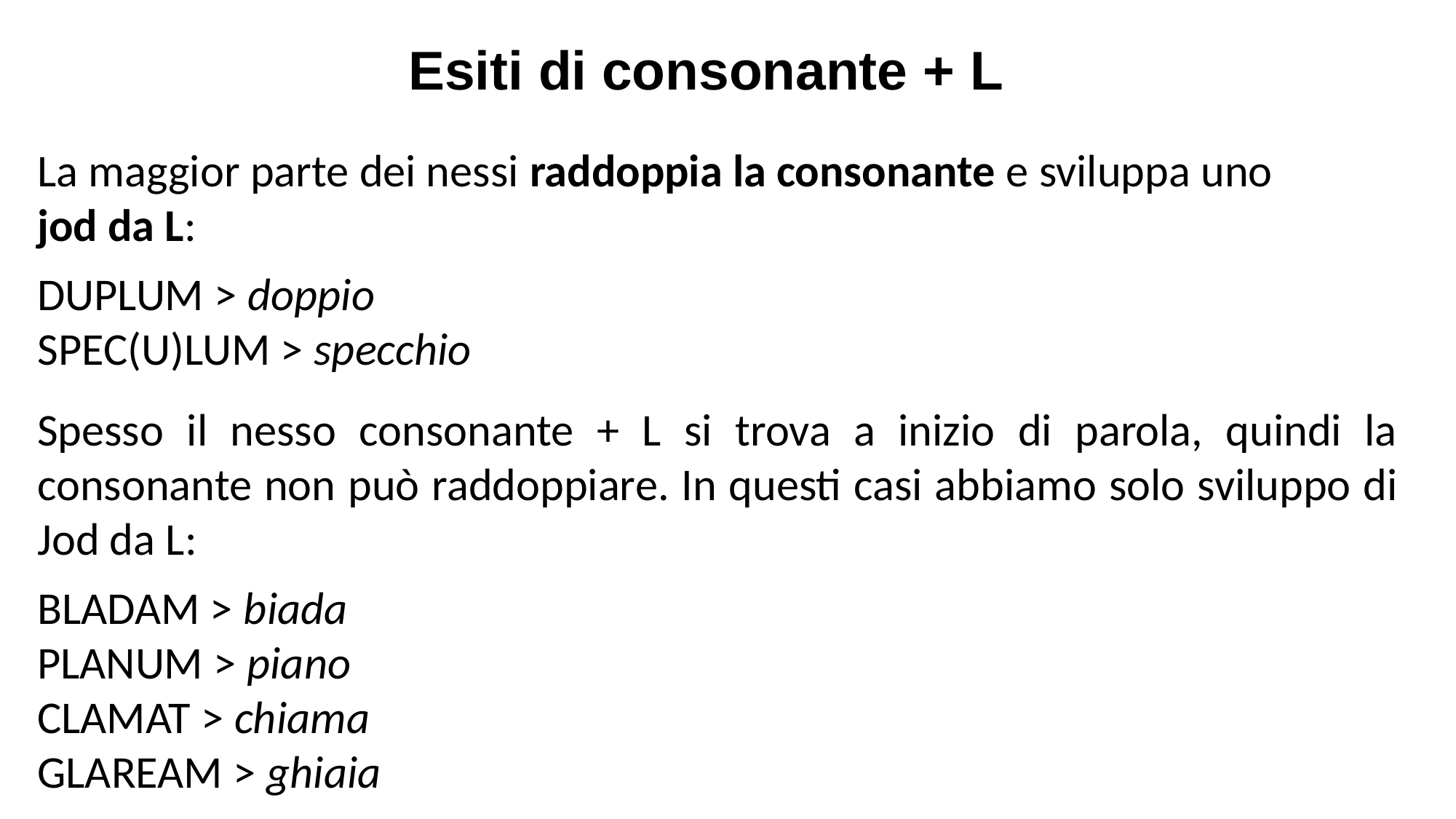

Esiti di consonante + L
La maggior parte dei nessi raddoppia la consonante e sviluppa uno
jod da L:

DUPLUM > doppio
SPEC(U)LUM > specchio
Spesso il nesso consonante + L si trova a inizio di parola, quindi la consonante non può raddoppiare. In questi casi abbiamo solo sviluppo di Jod da L:

BLADAM > biada
PLANUM > piano
CLAMAT > chiama
GLAREAM > ghiaia